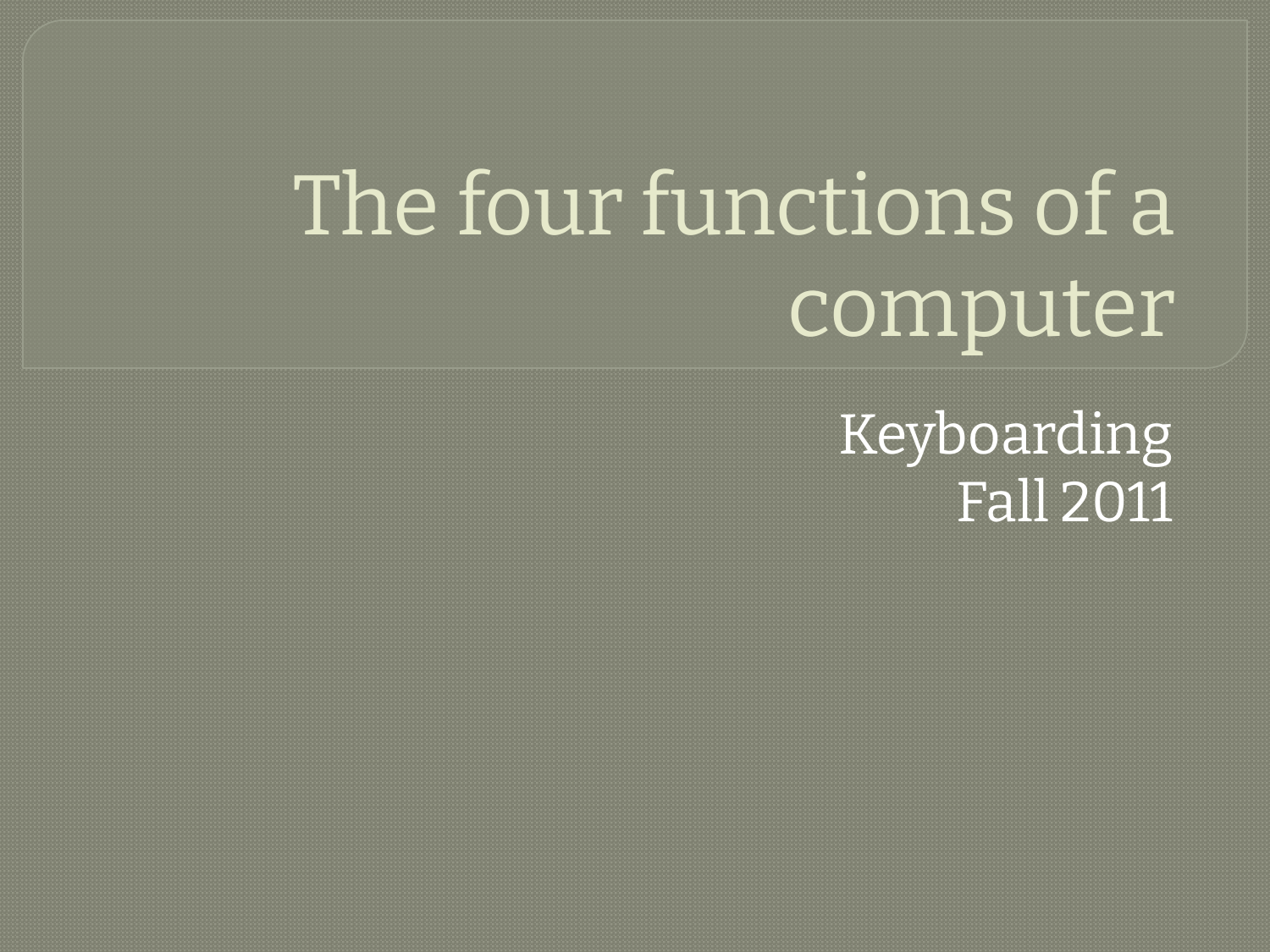

# The four functions of a computer
Keyboarding
Fall 2011